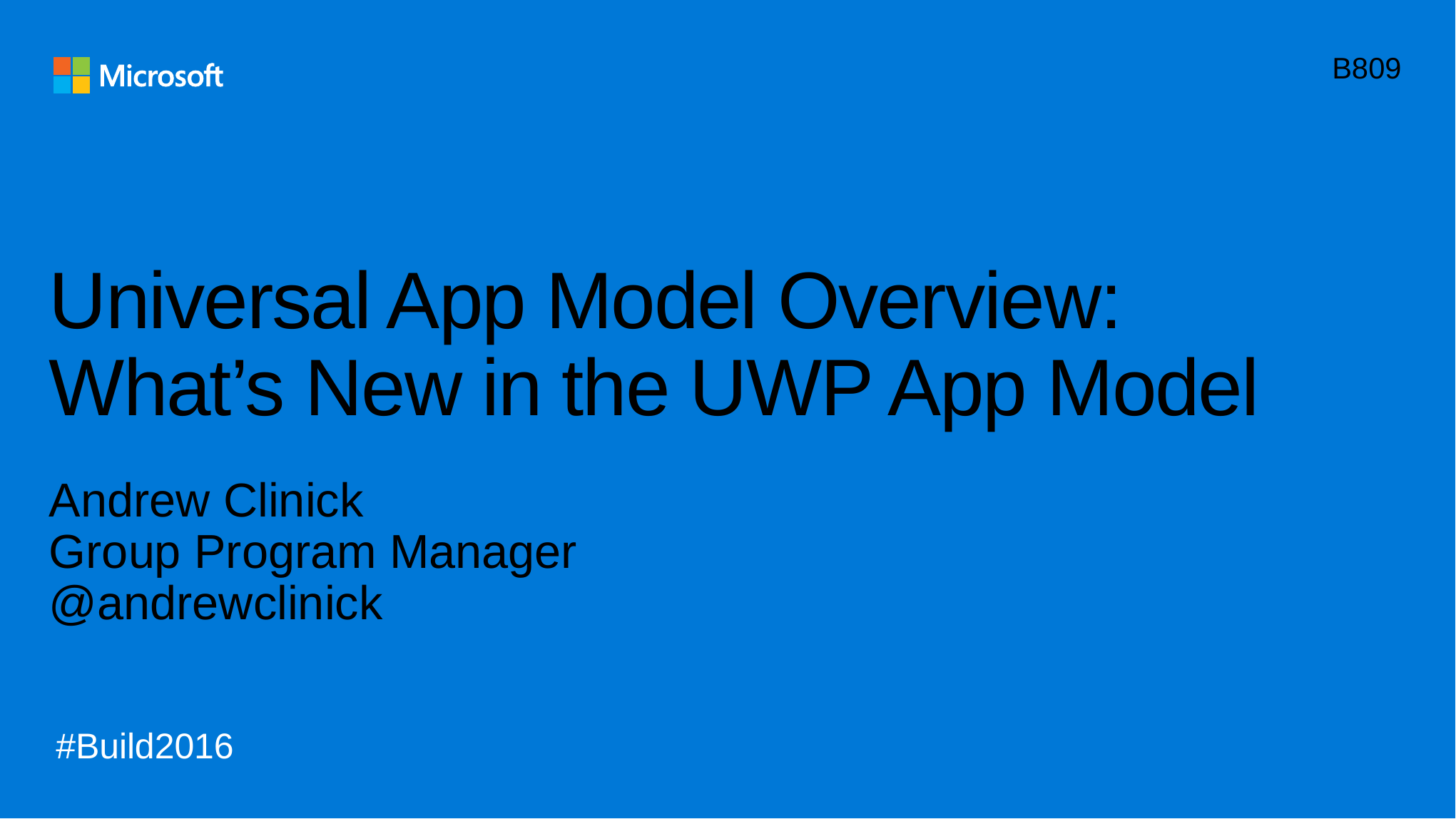

B809
# Universal App Model Overview:  What’s New in the UWP App Model
Andrew Clinick
Group Program Manager
@andrewclinick